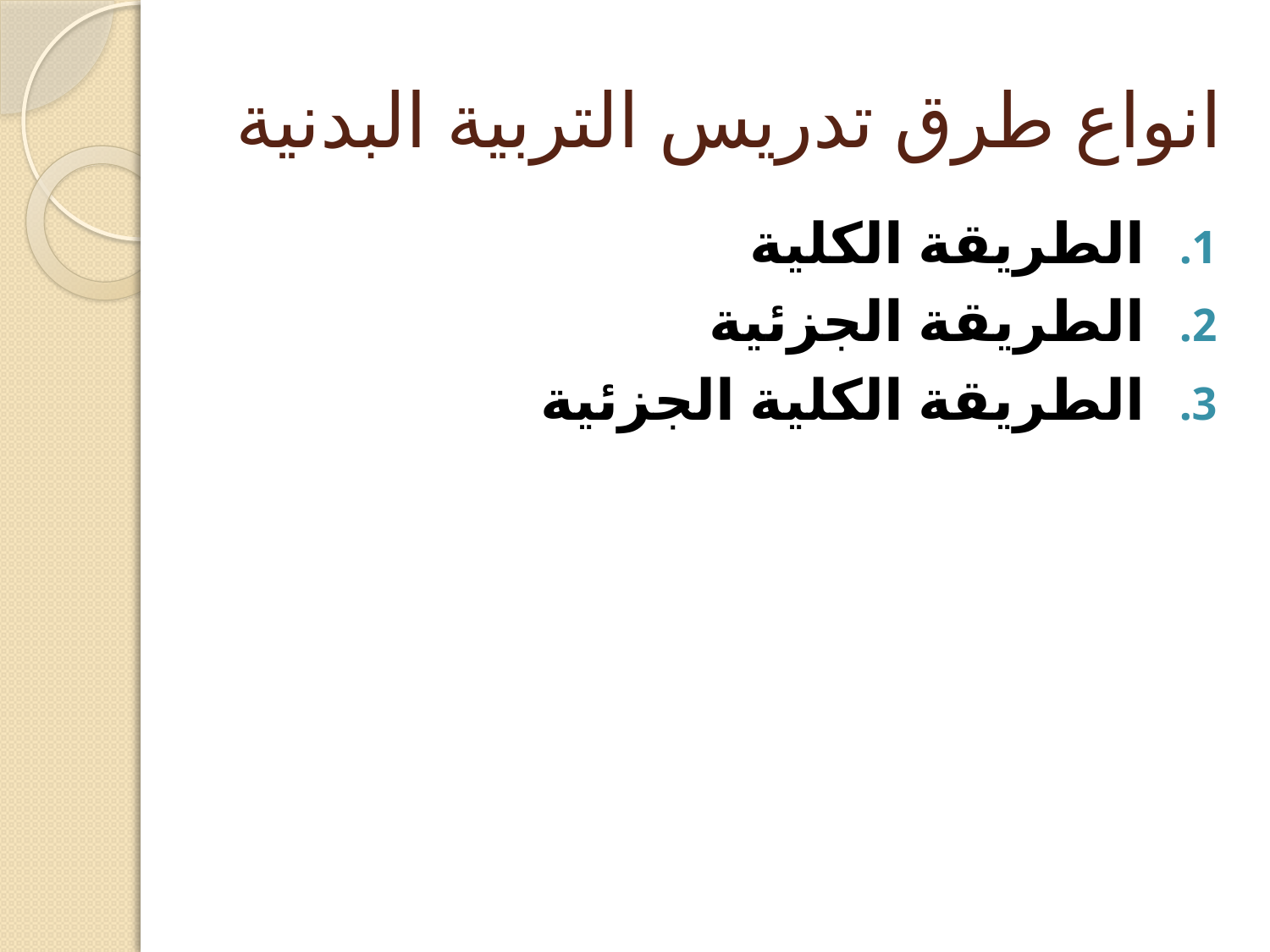

# انواع طرق تدريس التربية البدنية
الطريقة الكلية
الطريقة الجزئية
الطريقة الكلية الجزئية